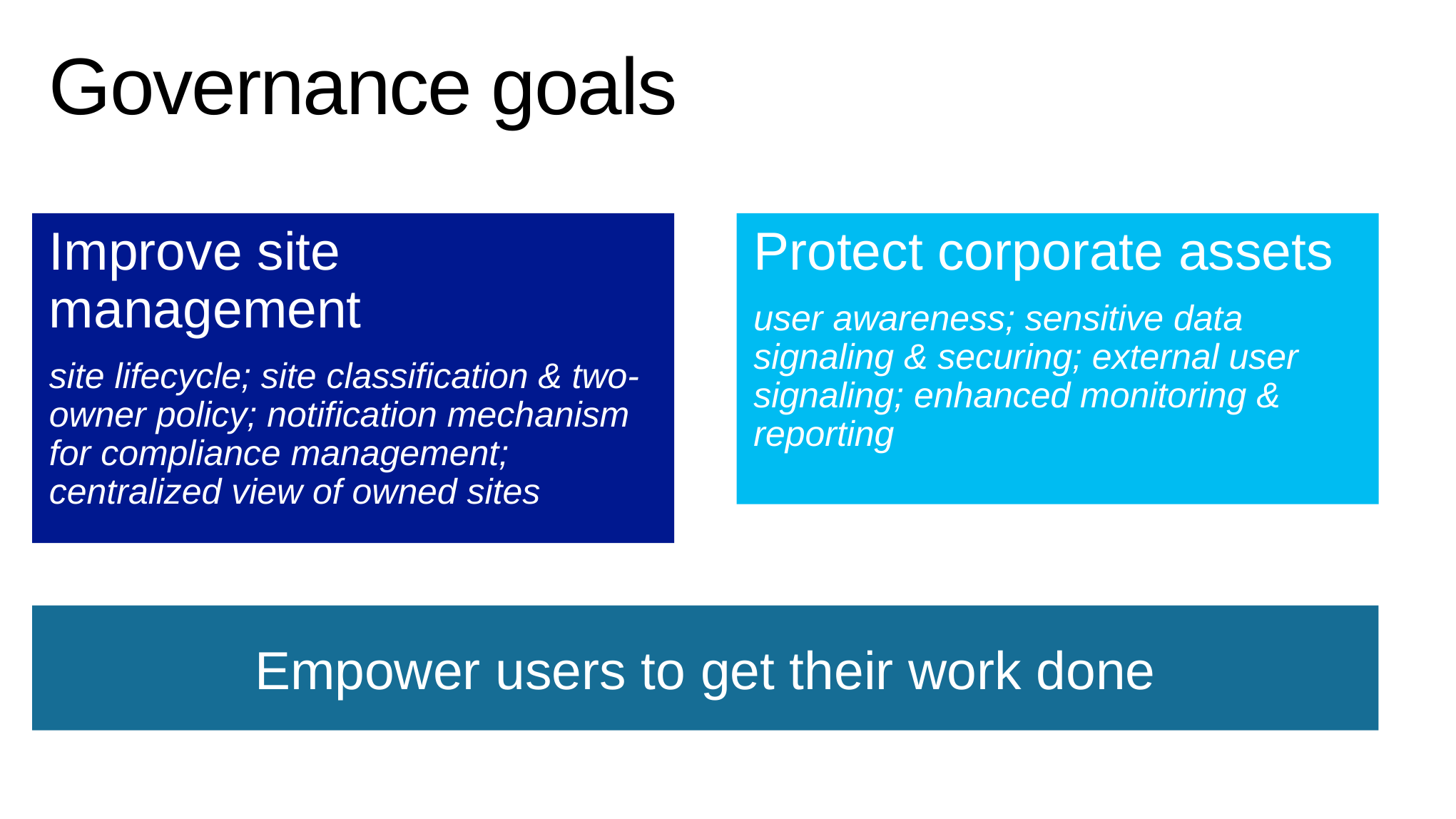

# Governance goals
Improve site management
site lifecycle; site classification & two-owner policy; notification mechanism for compliance management; centralized view of owned sites

Protect corporate assets
user awareness; sensitive data signaling & securing; external user signaling; enhanced monitoring & reporting

Empower users to get their work done